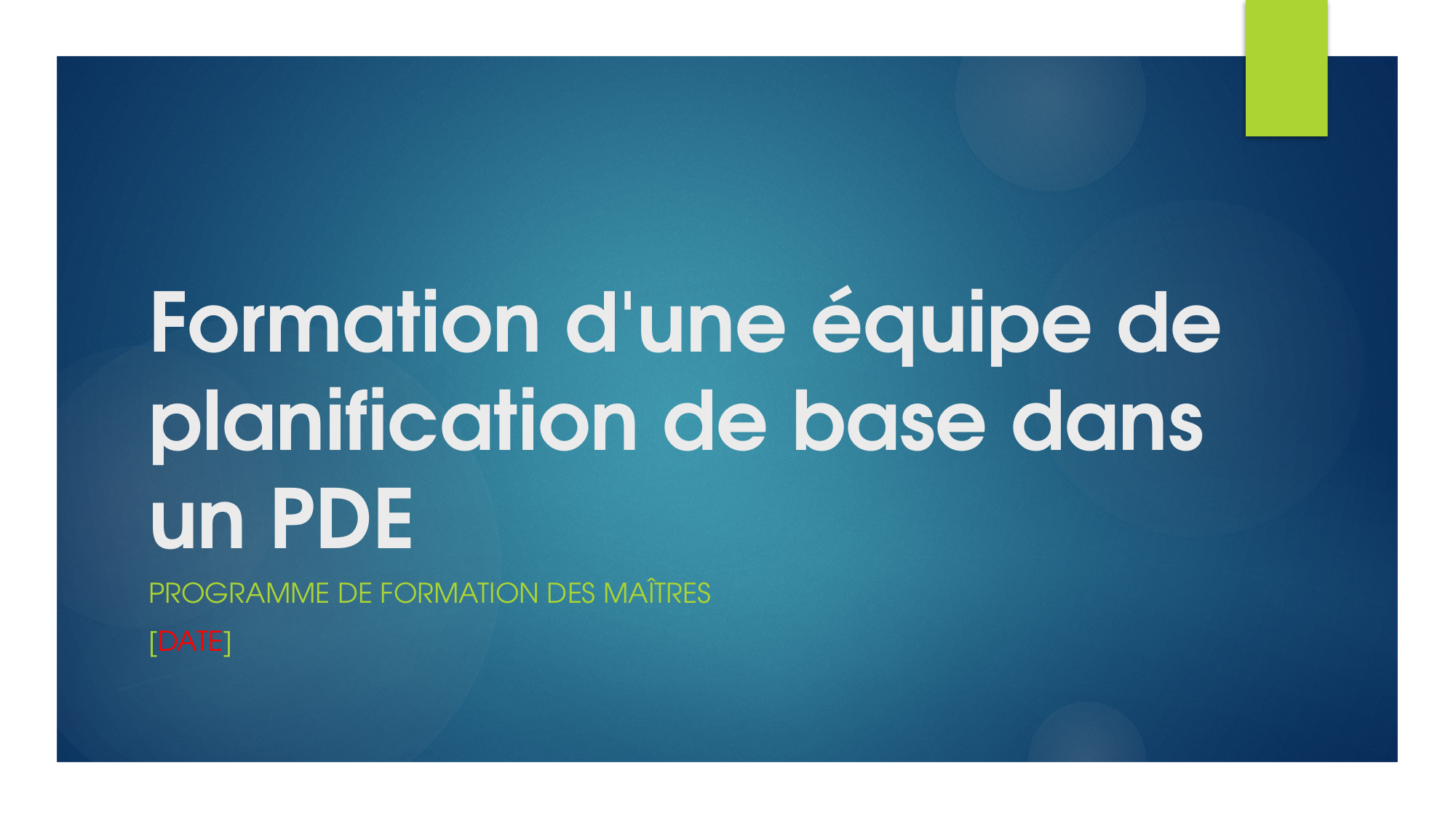

# Formation d'une équipe de planification de base dans un PDE
Programme de formation des maîtres
[Date]